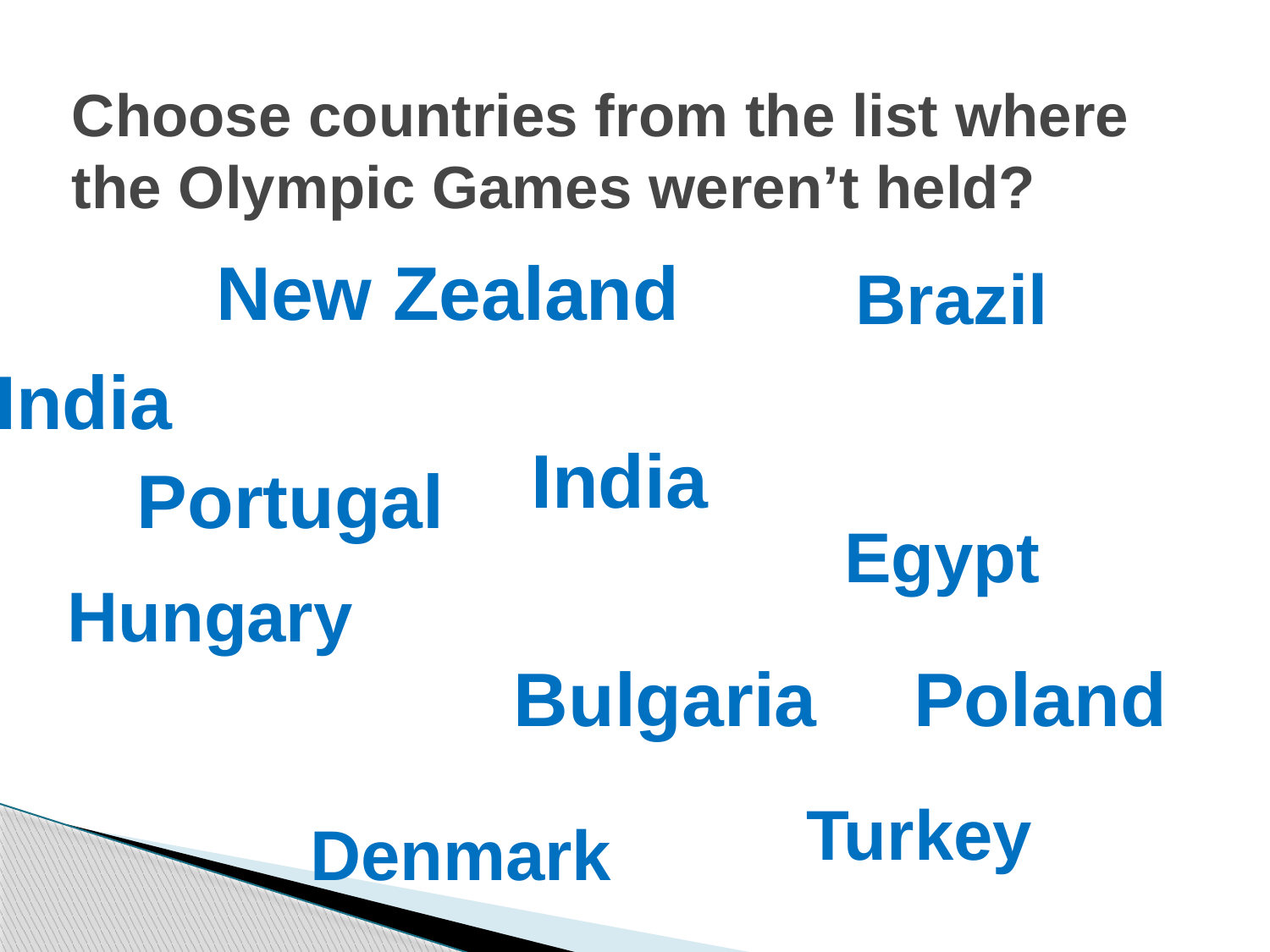

# Choose countries from the list where the Olympic Games weren’t held?
New Zealand
Brazil
India
India
Portugal
Egypt
Hungary
Bulgaria
Poland
Turkey
Denmark